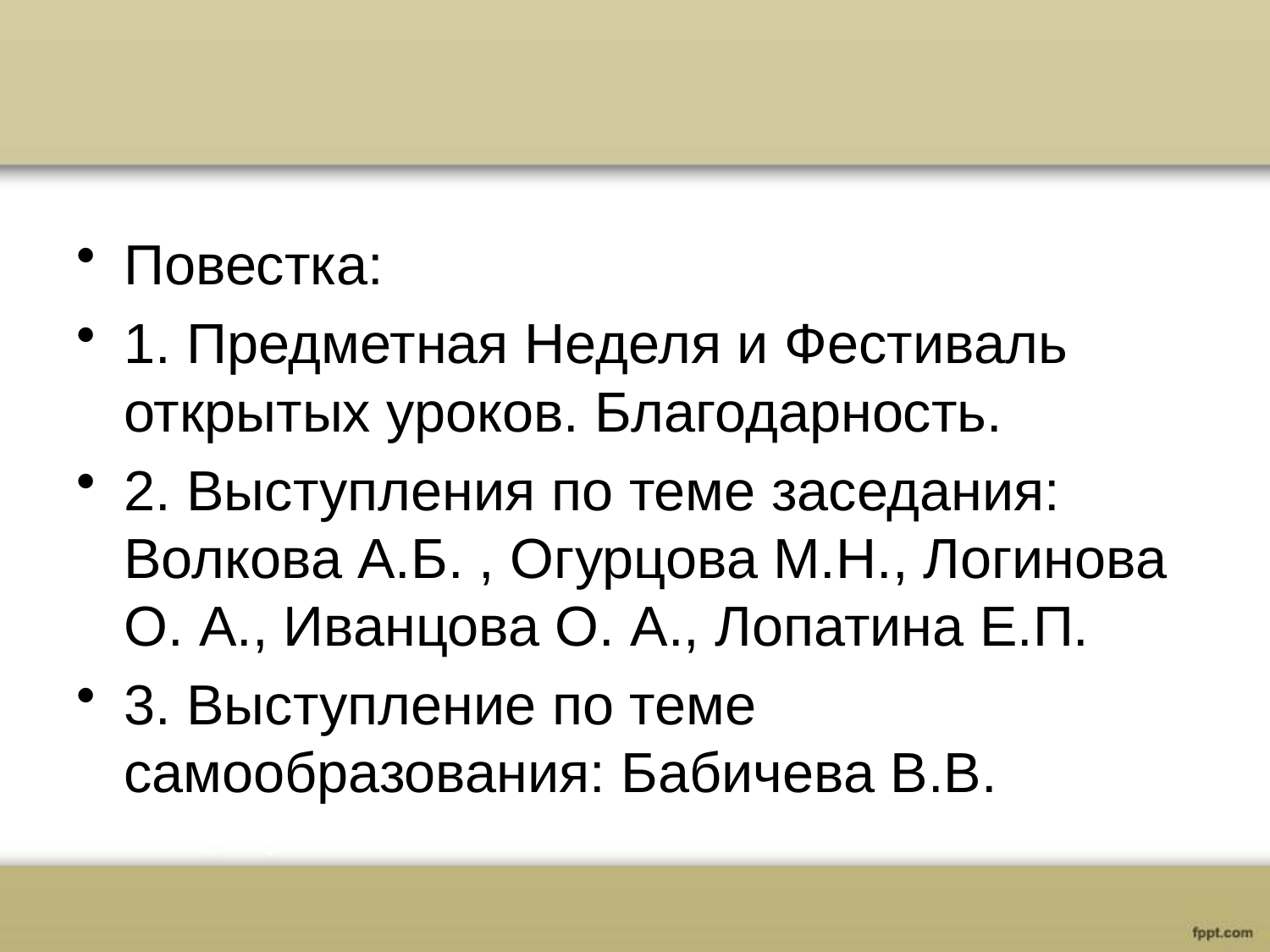

#
Повестка:
1. Предметная Неделя и Фестиваль открытых уроков. Благодарность.
2. Выступления по теме заседания: Волкова А.Б. , Огурцова М.Н., Логинова О. А., Иванцова О. А., Лопатина Е.П.
3. Выступление по теме самообразования: Бабичева В.В.